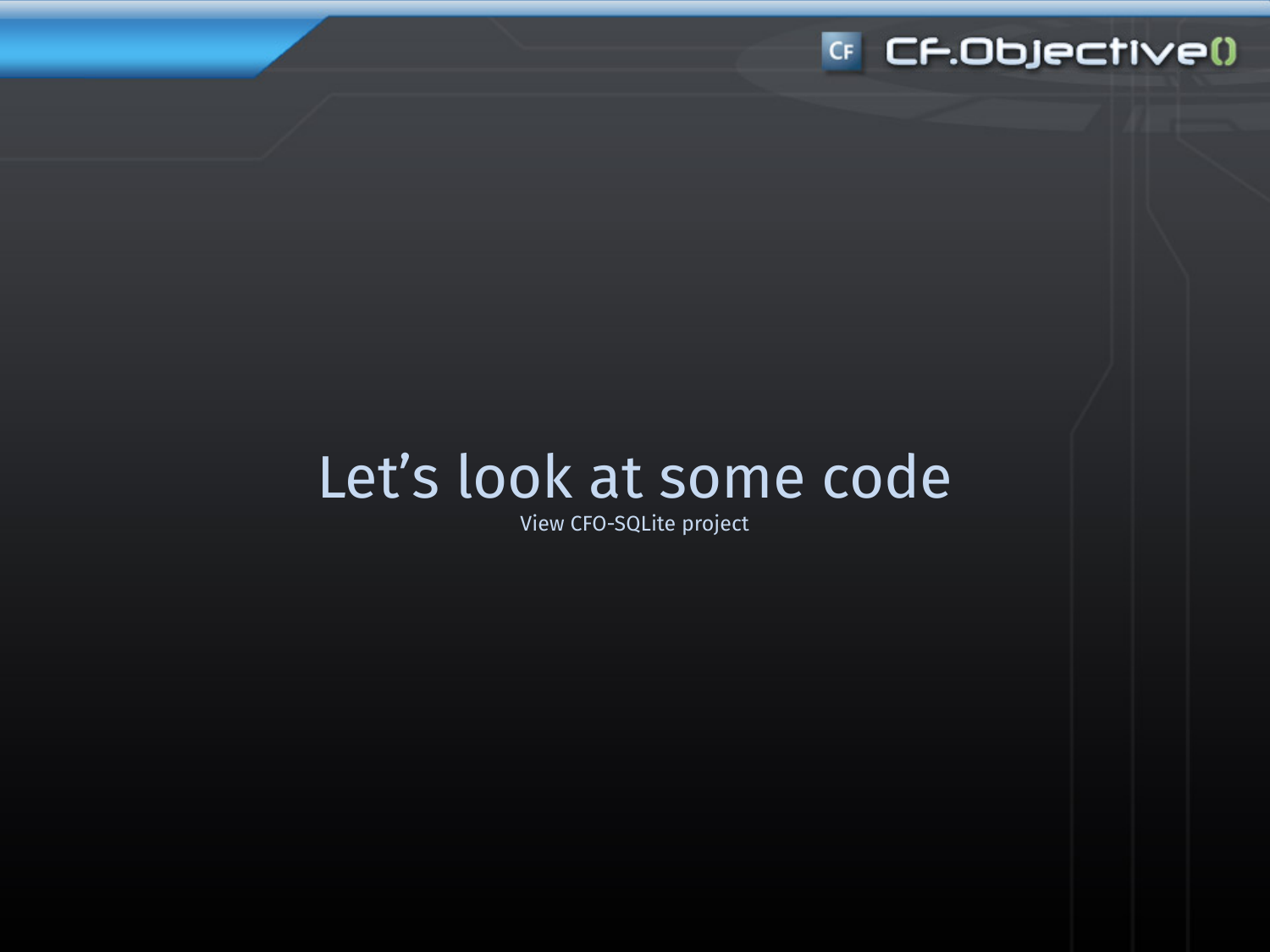

Let’s look at some code
View CFO-SQLite project